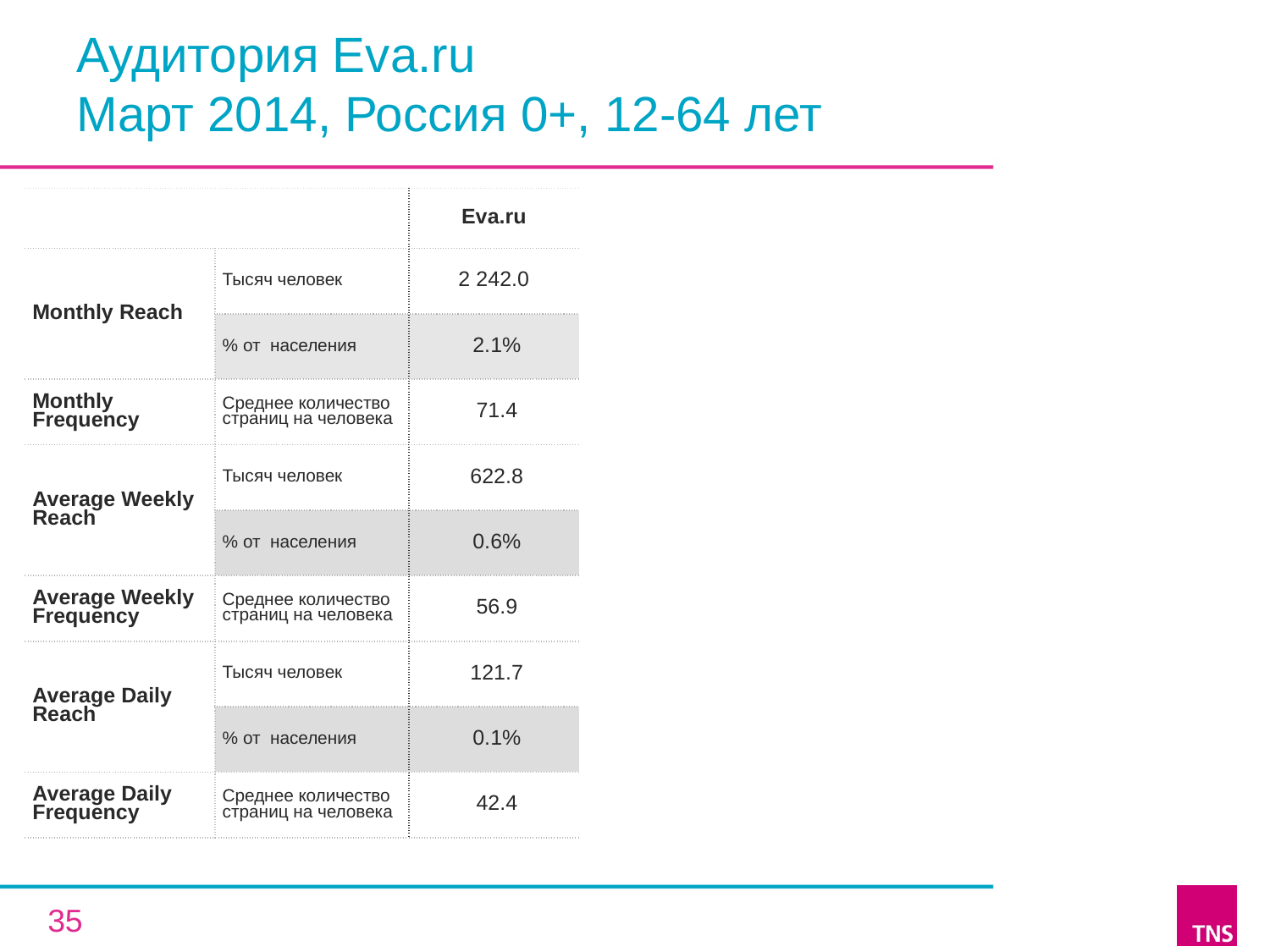

# Аудитория Eva.ru Март 2014, Россия 0+, 12-64 лет
|  |  | Eva.ru |
| --- | --- | --- |
| Monthly Reach | Тысяч человек | 2 242.0 |
|  | % от населения | 2.1% |
| Monthly Frequency | Среднее количество страниц на человека | 71.4 |
| Average Weekly Reach | Тысяч человек | 622.8 |
|  | % от населения | 0.6% |
| Average Weekly Frequency | Среднее количество страниц на человека | 56.9 |
| Average Daily Reach | Тысяч человек | 121.7 |
|  | % от населения | 0.1% |
| Average Daily Frequency | Среднее количество страниц на человека | 42.4 |

35